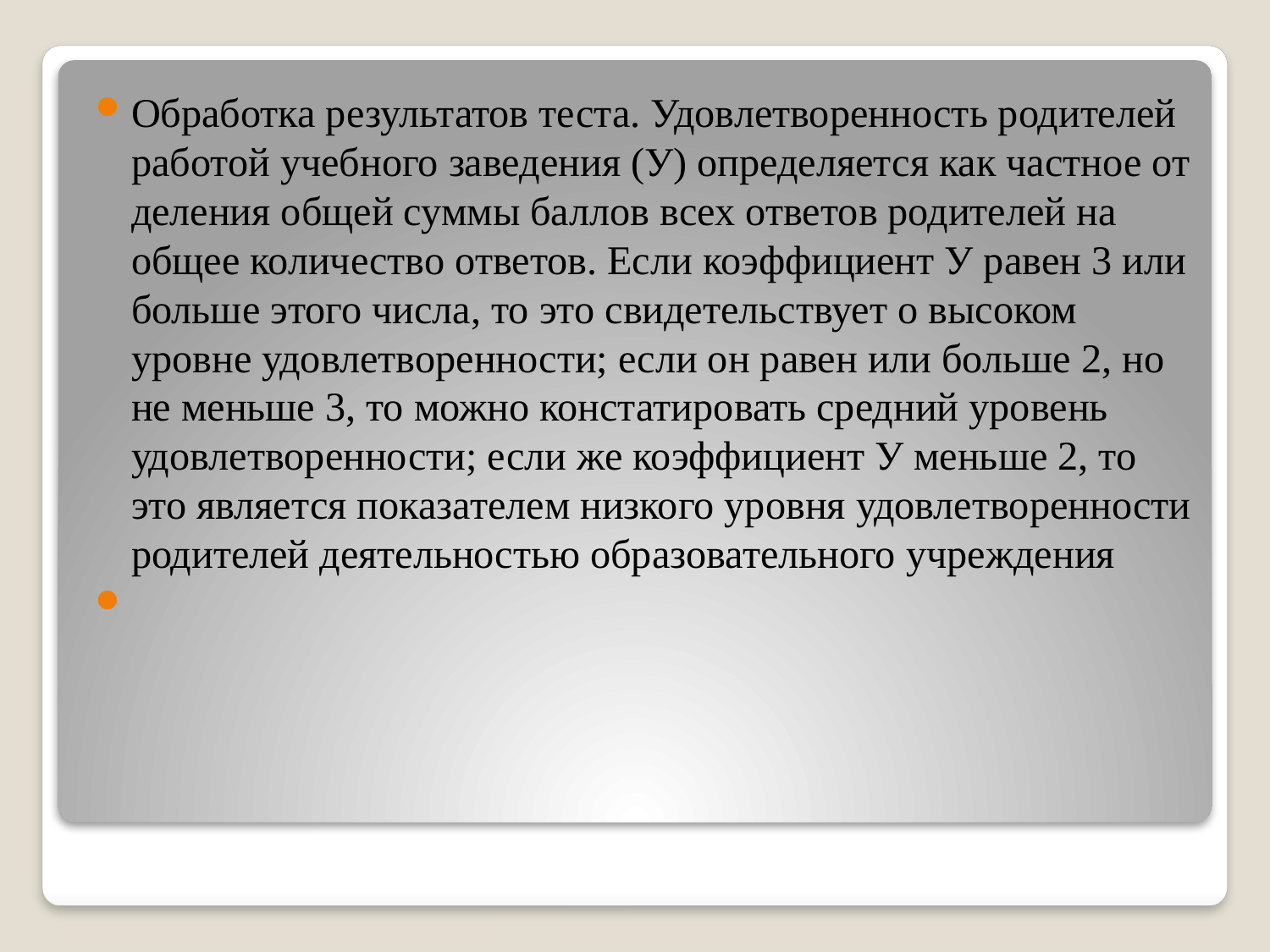

Обработка результатов теста. Удовлетворенность родителей работой учебного заведения (У) определяется как частное от деления общей суммы баллов всех ответов родителей на общее количество ответов. Если коэффициент У равен 3 или больше этого числа, то это свидетельствует о высоком уровне удовлетворенности; если он равен или больше 2, но не меньше 3, то можно констатировать средний уровень удовлетворенности; если же коэффициент У меньше 2, то это является показателем низкого уровня удовлетворенности родителей деятельностью образовательного учреждения

#